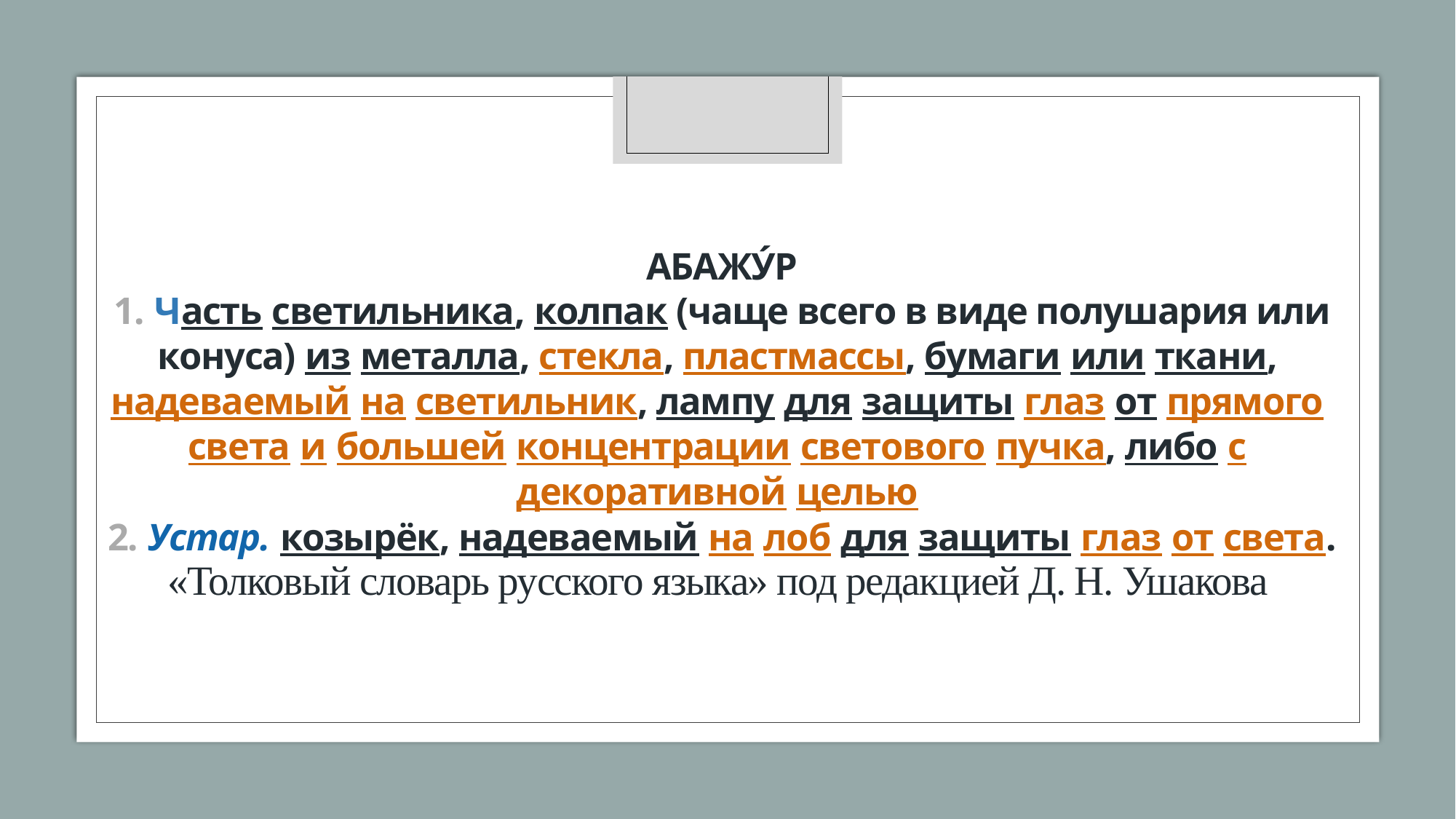

# АБАЖУ́Р 1. Часть светильника, колпак (чаще всего в виде полушария или конуса) из металла, стекла, пластмассы, бумаги или ткани, надеваемый на светильник, лампу для защиты глаз от прямого света и большей концентрации светового пучка, либо с декоративной целью  2. Устар. козырёк, надеваемый на лоб для защиты глаз от света. «Толковый словарь русского языка» под редакцией Д. Н. Ушакова